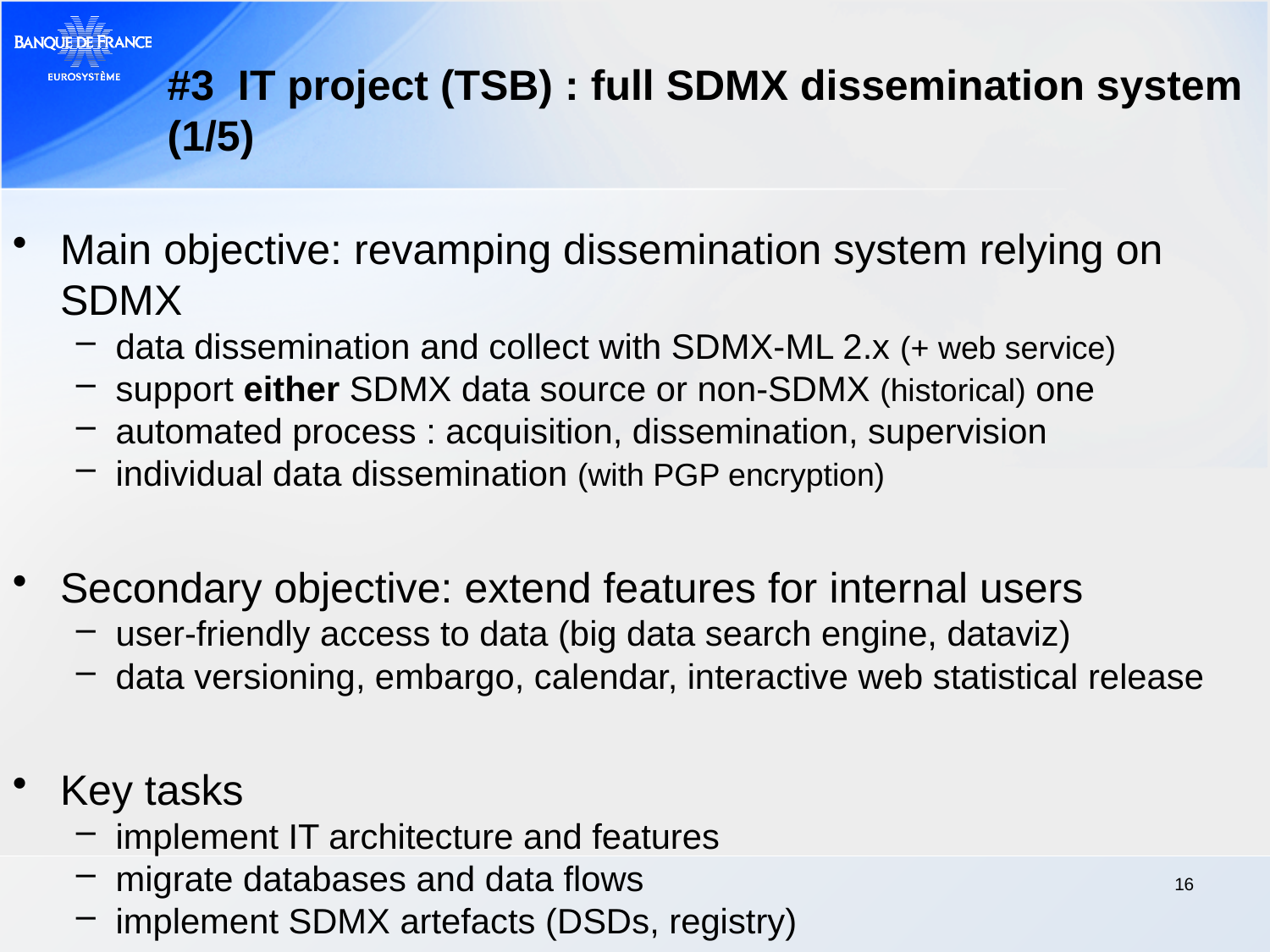

# #3  IT project (TSB) : full SDMX dissemination system (1/5)
Main objective: revamping dissemination system relying on SDMX
data dissemination and collect with SDMX-ML 2.x (+ web service)
support either SDMX data source or non-SDMX (historical) one
automated process : acquisition, dissemination, supervision
individual data dissemination (with PGP encryption)

Secondary objective: extend features for internal users
user-friendly access to data (big data search engine, dataviz)
data versioning, embargo, calendar, interactive web statistical release

Key tasks
implement IT architecture and features
migrate databases and data flows
implement SDMX artefacts (DSDs, registry)

16